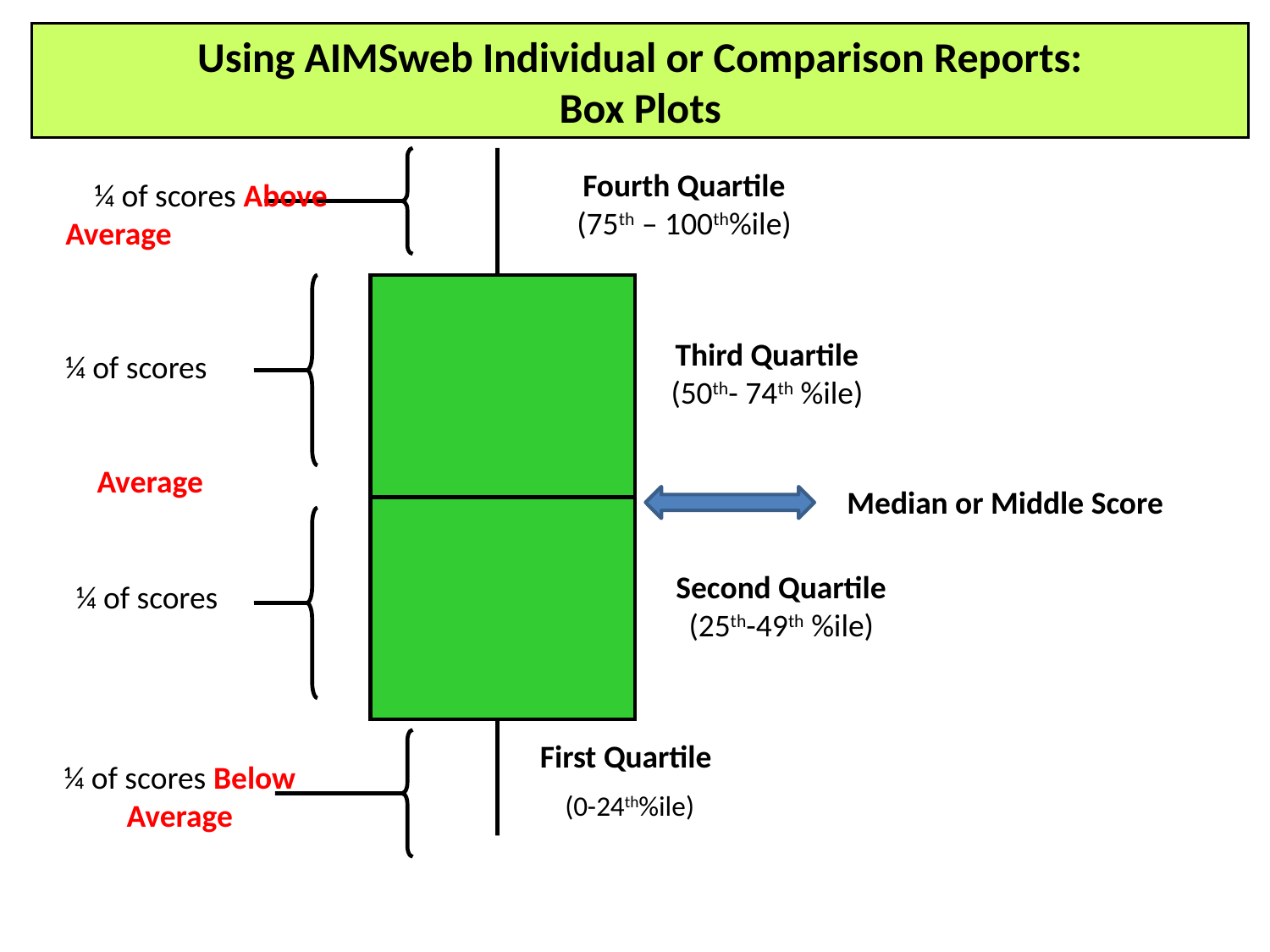

Using AIMSweb Individual or Comparison Reports:
Box Plots

Third Quartile
(50th- 74th %ile)
Median or Middle Score

First Quartile
(0-24th%ile)

Fourth Quartile
(75th – 100th%ile)
    ¼ of scores Above Average

¼ of scores

Average

Second Quartile
(25th-49th %ile)
¼ of scores

¼ of scores Below Average